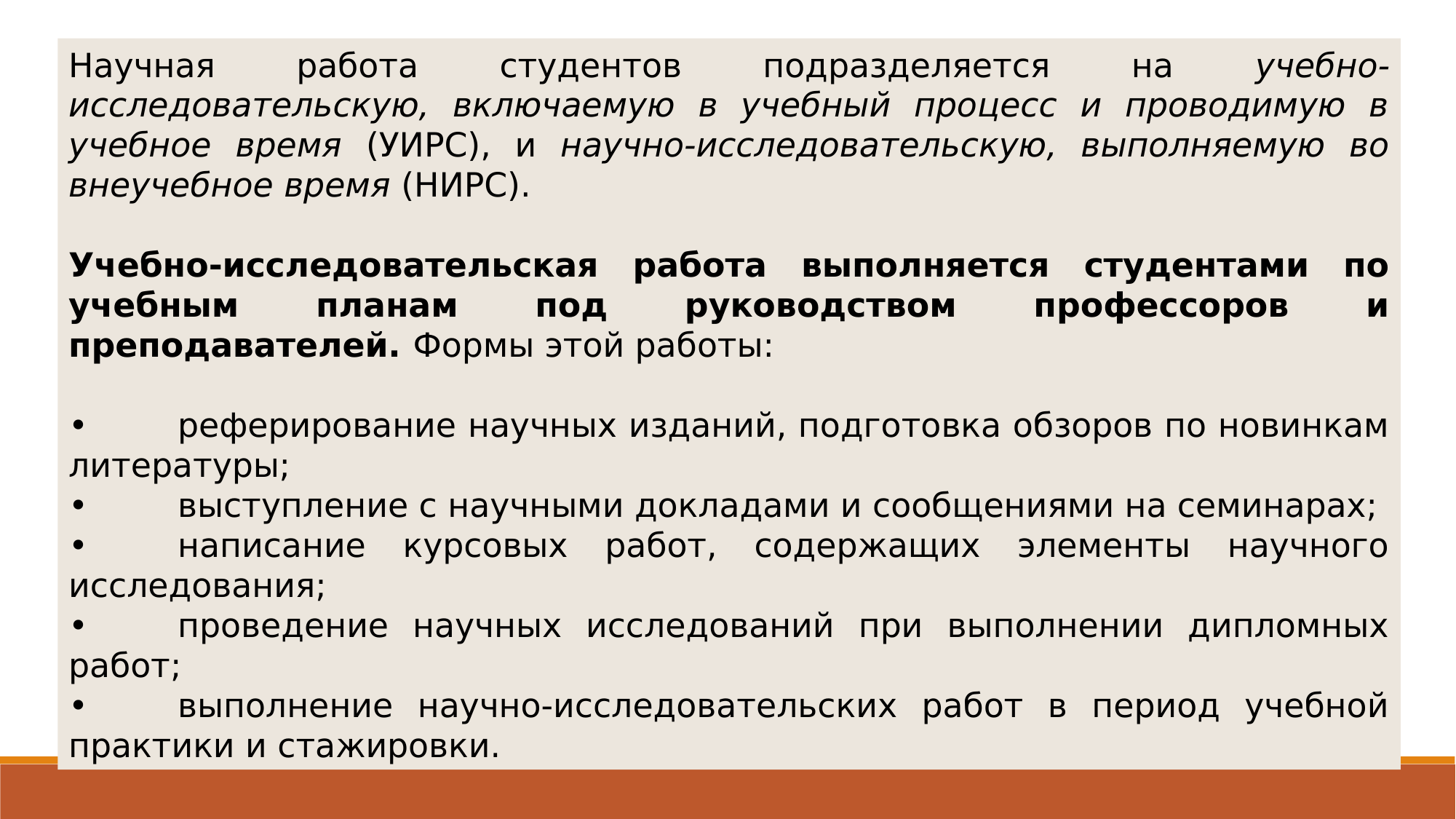

Научная работа студентов подразделяется на учебно-исследовательскую, включаемую в учебный процесс и проводимую в учебное время (УИРС), и научно-исследовательскую, выполняемую во внеучебное время (НИРС).

Учебно-исследовательская работа выполняется студентами по учебным планам под руководством профессоров и преподавателей. Формы этой работы:

•	реферирование научных изданий, подготовка обзоров по новинкам литературы;
•	выступление с научными докладами и сообщениями на семинарах;
•	написание курсовых работ, содержащих элементы научного исследования;
•	проведение научных исследований при выполнении дипломных работ;
•	выполнение научно-исследовательских работ в период учебной практики и стажировки.